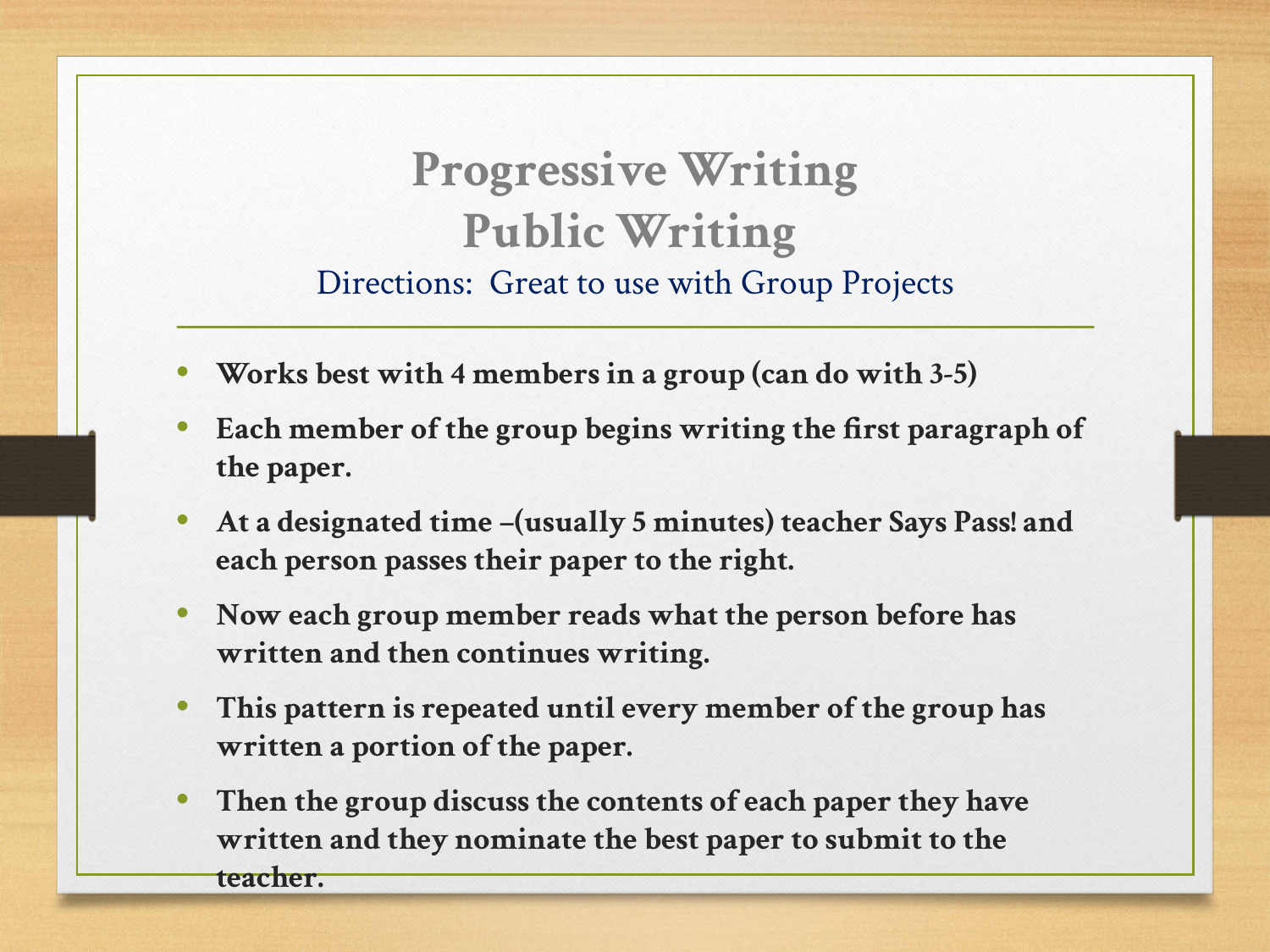

# Progressive Writing Public Writing Directions:  Great to use with Group Projects
Works best with 4 members in a group (can do with 3-5)
Each member of the group begins writing the first paragraph of the paper.
At a designated time –(usually 5 minutes) teacher Says Pass! and each person passes their paper to the right.
Now each group member reads what the person before has written and then continues writing.
This pattern is repeated until every member of the group has written a portion of the paper.
Then the group discuss the contents of each paper they have written and they nominate the best paper to submit to the teacher.